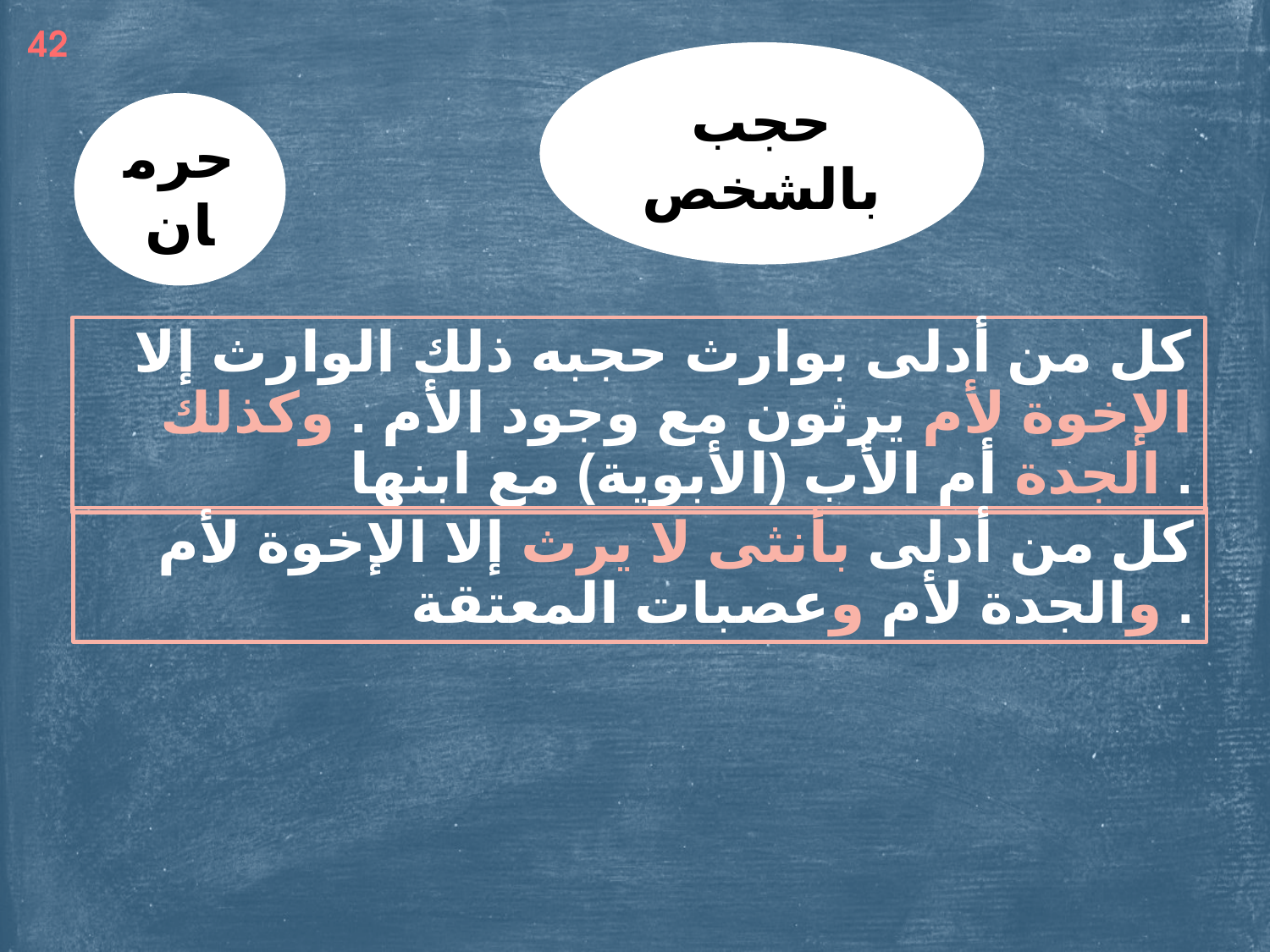

42
حجب بالشخص
حرمان
كل من أدلى بوارث حجبه ذلك الوارث إلا الإخوة لأم يرثون مع وجود الأم . وكذلك الجدة أم الأب (الأبوية) مع ابنها .
كل من أدلى بأنثى لا يرث إلا الإخوة لأم والجدة لأم وعصبات المعتقة .